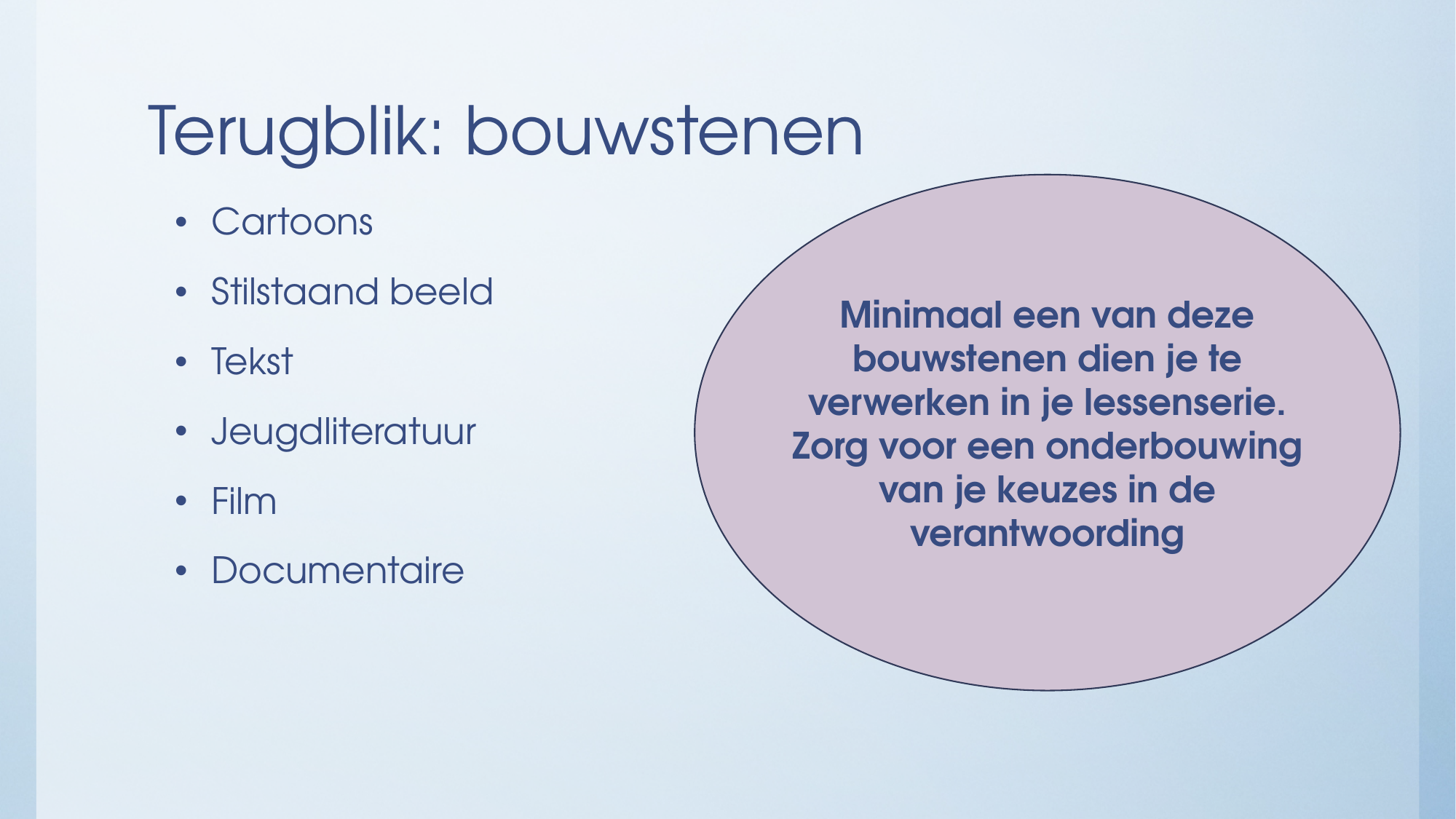

# Terugblik: bouwstenen

Cartoons
Stilstaand beeld
Tekst
Jeugdliteratuur
Film
Documentaire
Minimaal een van deze bouwstenen dien je te verwerken in je lessenserie.
Zorg voor een onderbouwing van je keuzes in de verantwoording